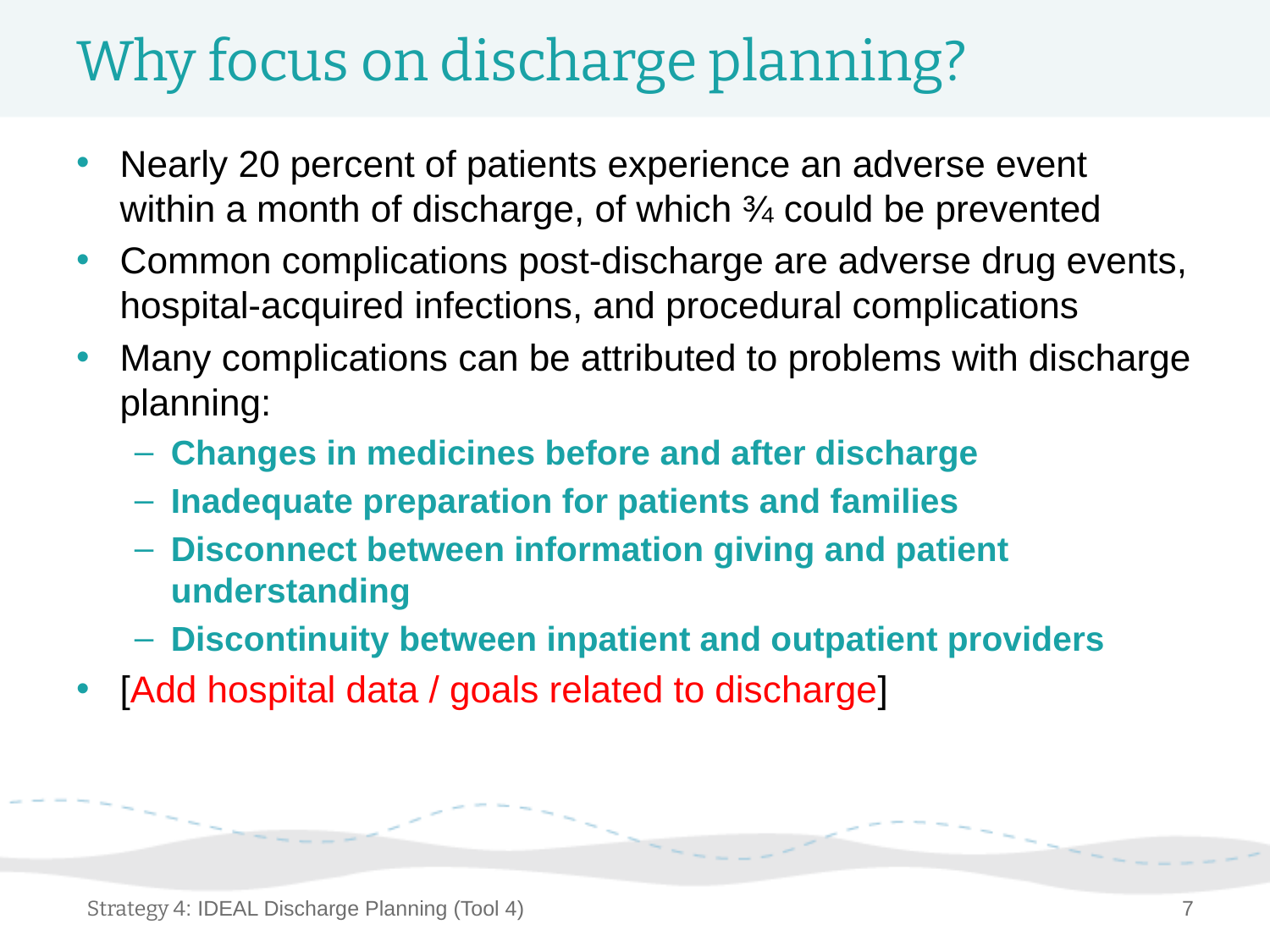

# Why focus on discharge planning?
Nearly 20 percent of patients experience an adverse event within a month of discharge, of which ¾ could be prevented
Common complications post-discharge are adverse drug events, hospital-acquired infections, and procedural complications
Many complications can be attributed to problems with discharge planning:
Changes in medicines before and after discharge
Inadequate preparation for patients and families
Disconnect between information giving and patient understanding
Discontinuity between inpatient and outpatient providers
[Add hospital data / goals related to discharge]
Strategy 4: IDEAL Discharge Planning (Tool 4)
7